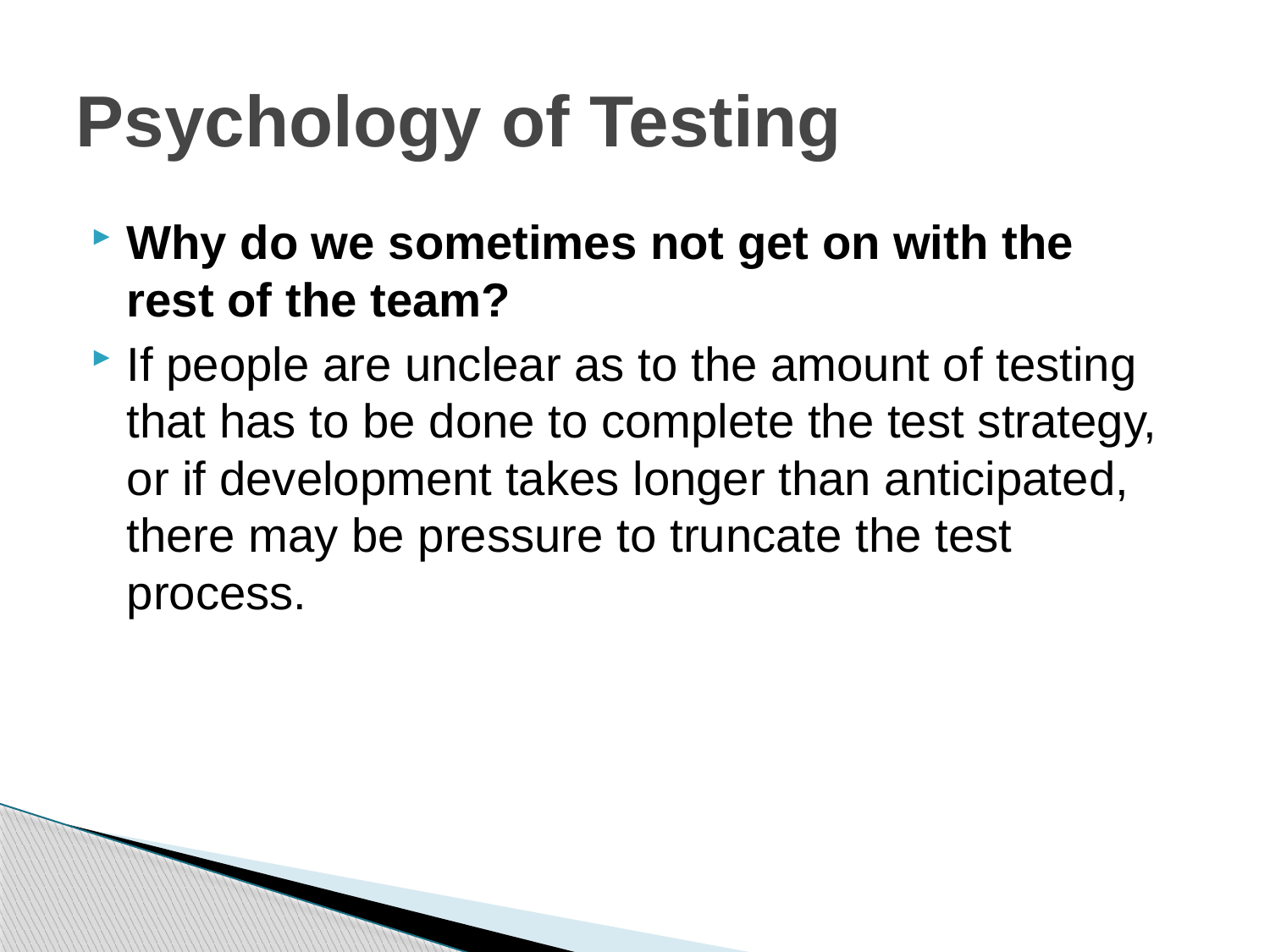

# Psychology of Testing
Why do we sometimes not get on with the rest of the team?
If people are unclear as to the amount of testing that has to be done to complete the test strategy, or if development takes longer than anticipated, there may be pressure to truncate the test process.